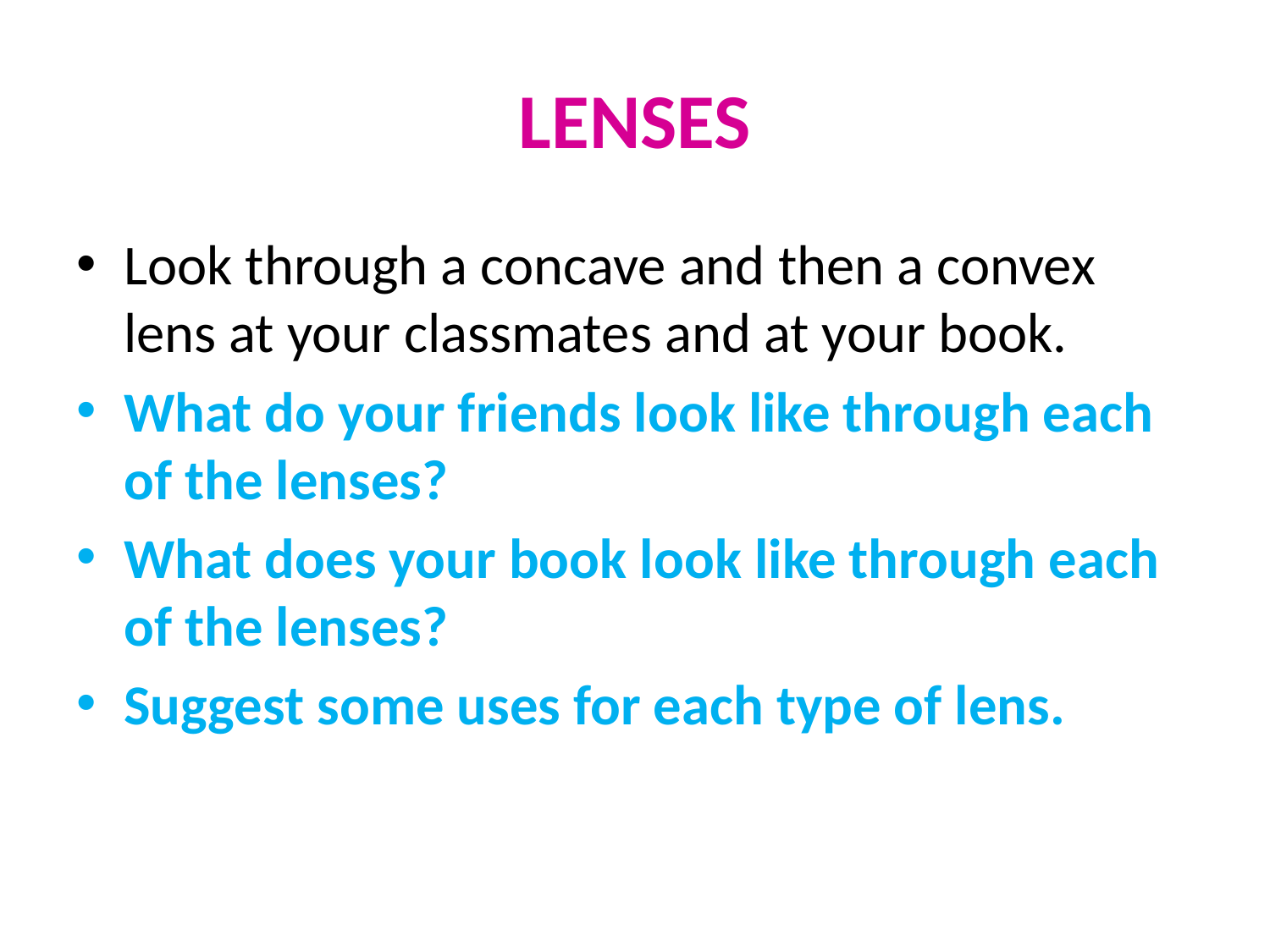

# LENSES
Look through a concave and then a convex lens at your classmates and at your book.
What do your friends look like through each of the lenses?
What does your book look like through each of the lenses?
Suggest some uses for each type of lens.